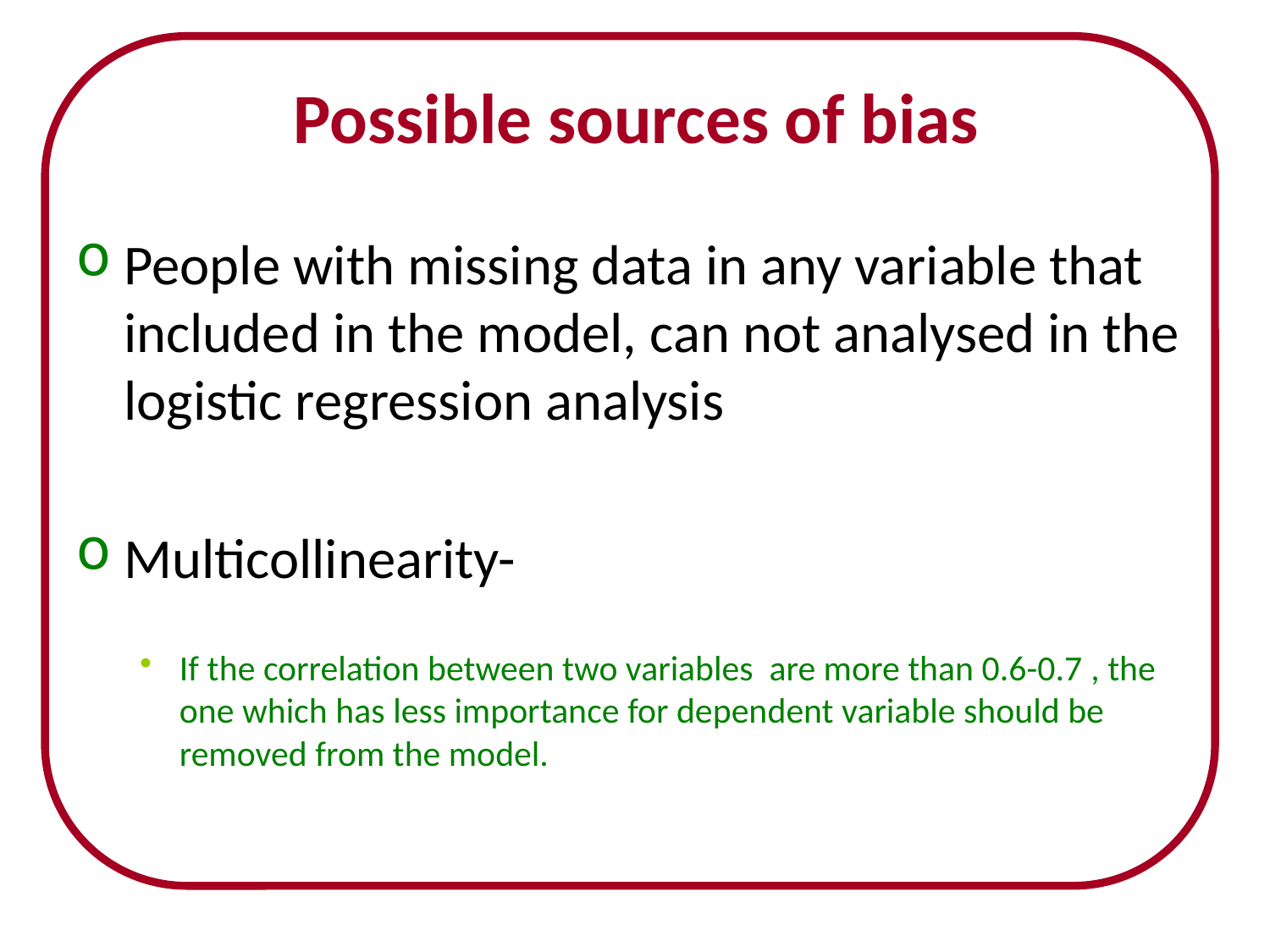

# Possible sources of bias
People with missing data in any variable that included in the model, can not analysed in the logistic regression analysis

Multicollinearity-

If the correlation between two variables  are more than 0.6-0.7 , the one which has less importance for dependent variable should be  removed from the model.